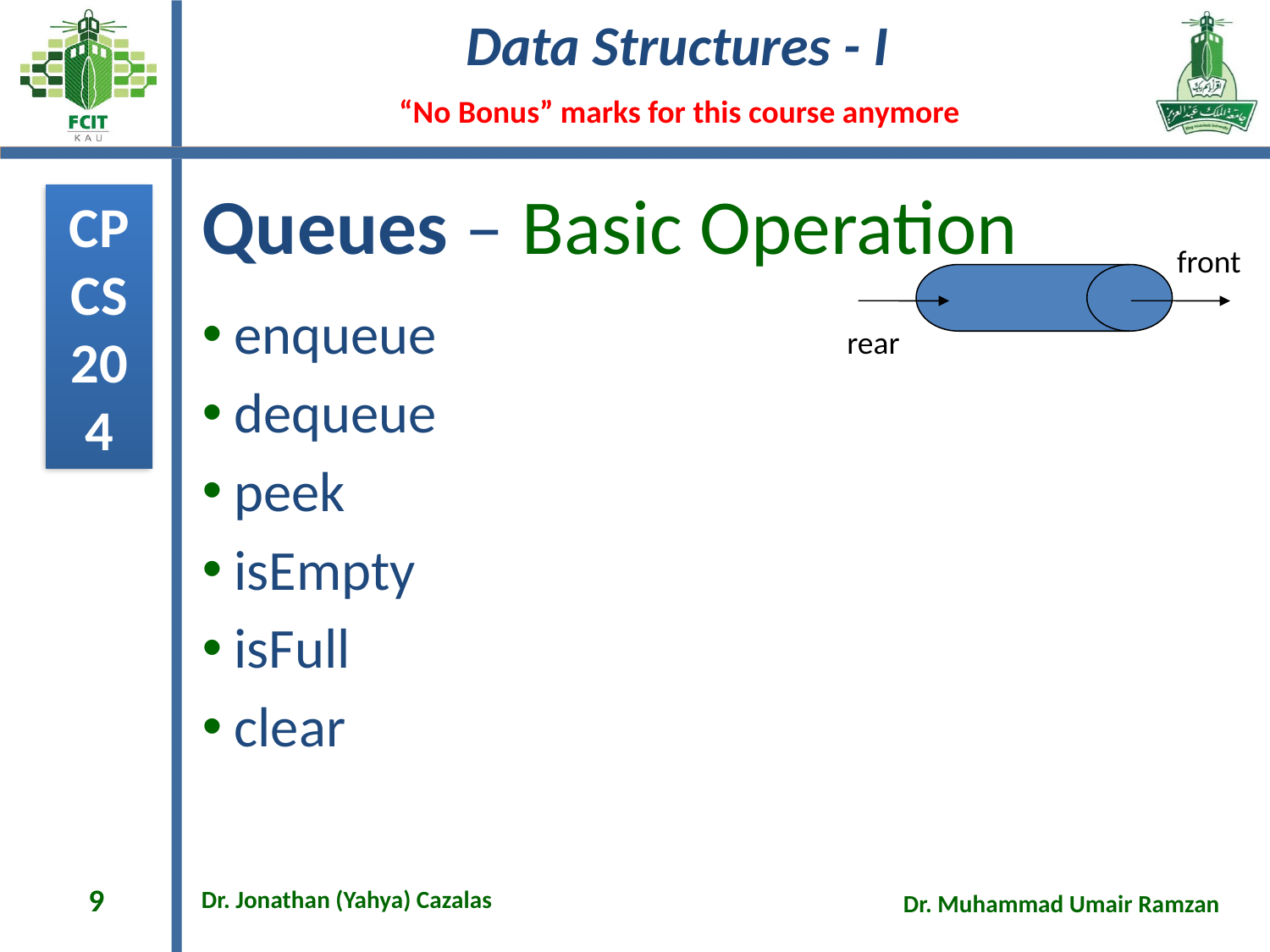

# Queues – Basic Operation
front

rear
enqueue
dequeue
peek
isEmpty
isFull
clear
9